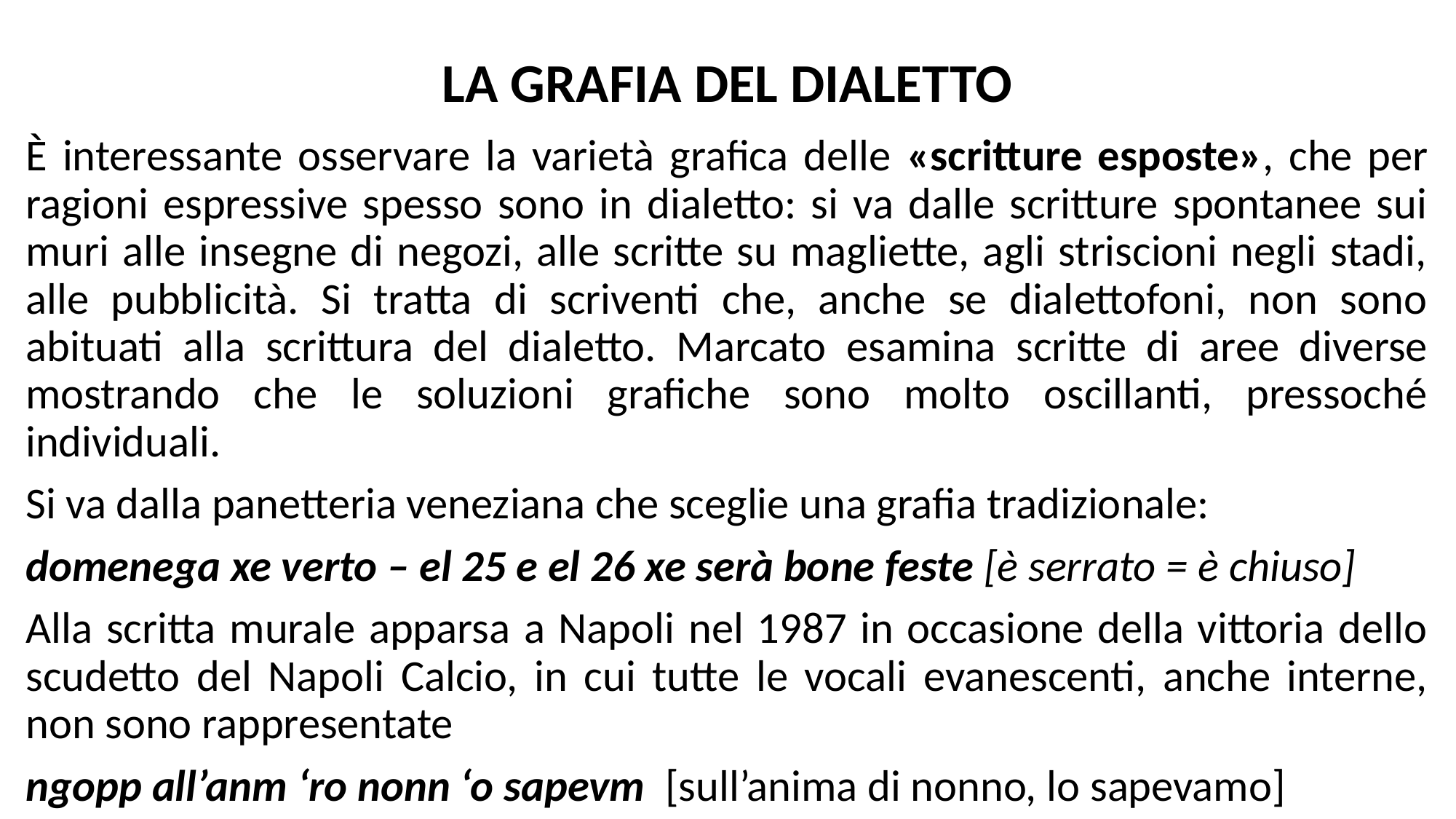

# LA GRAFIA DEL DIALETTO
È interessante osservare la varietà grafica delle «scritture esposte», che per ragioni espressive spesso sono in dialetto: si va dalle scritture spontanee sui muri alle insegne di negozi, alle scritte su magliette, agli striscioni negli stadi, alle pubblicità. Si tratta di scriventi che, anche se dialettofoni, non sono abituati alla scrittura del dialetto. Marcato esamina scritte di aree diverse mostrando che le soluzioni grafiche sono molto oscillanti, pressoché individuali.
Si va dalla panetteria veneziana che sceglie una grafia tradizionale:
domenega xe verto – el 25 e el 26 xe serà bone feste [è serrato = è chiuso]
Alla scritta murale apparsa a Napoli nel 1987 in occasione della vittoria dello scudetto del Napoli Calcio, in cui tutte le vocali evanescenti, anche interne, non sono rappresentate
ngopp all’anm ‘ro nonn ‘o sapevm  [sull’anima di nonno, lo sapevamo]